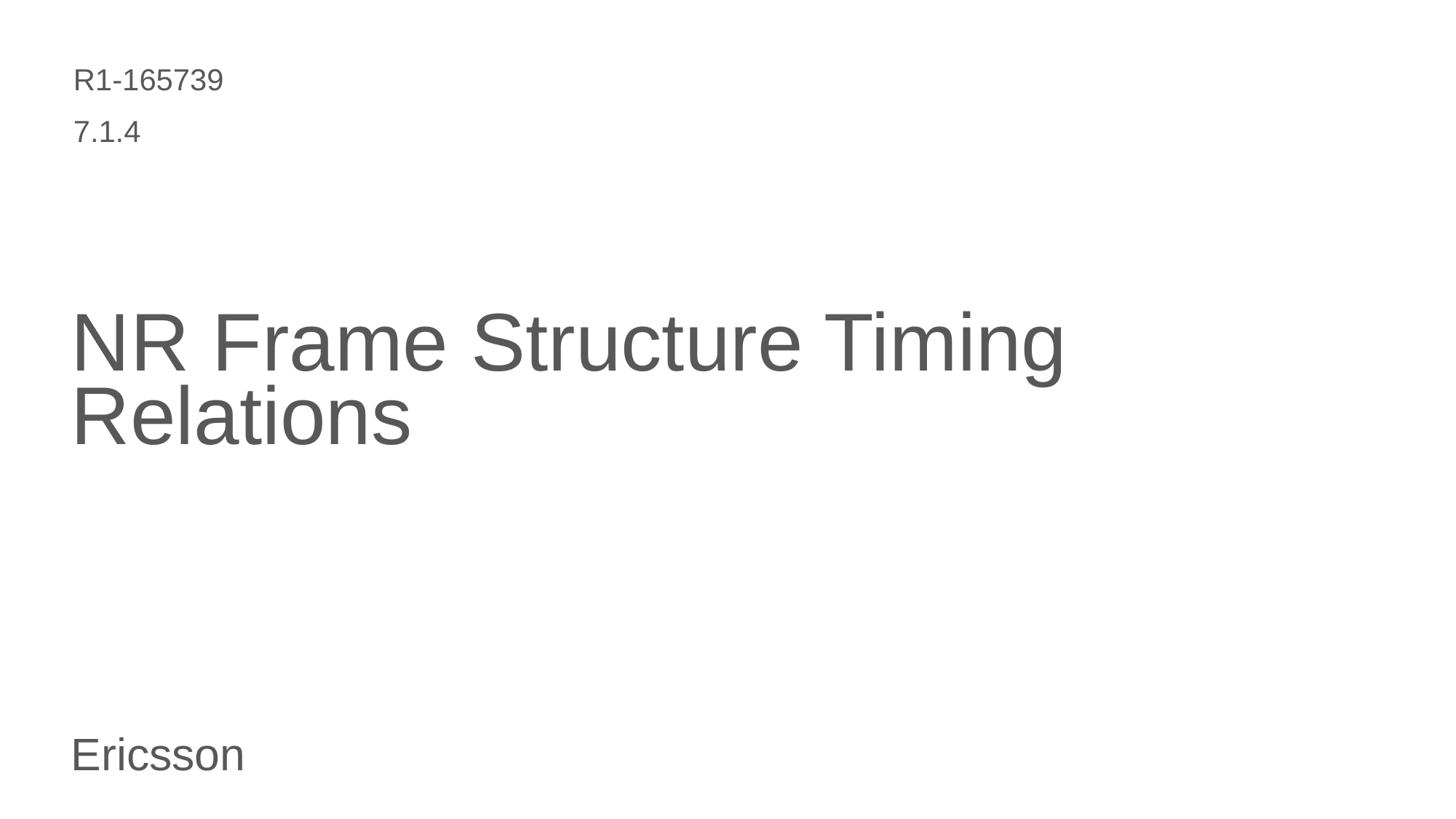

R1-165739
7.1.4
# NR Frame Structure Timing Relations
Ericsson